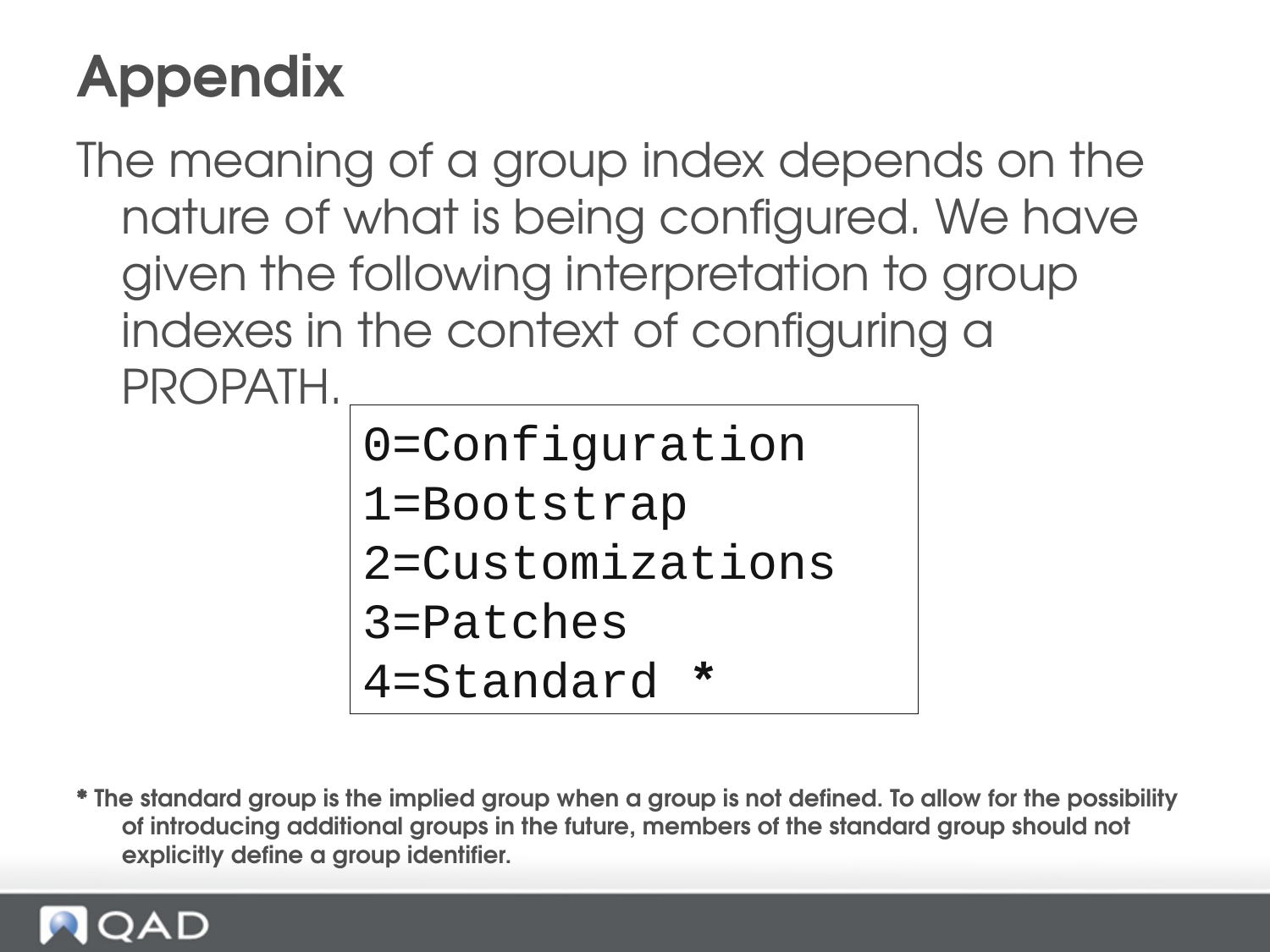

# Appendix
The meaning of a group index depends on the nature of what is being configured. We have given the following interpretation to group indexes in the context of configuring a PROPATH.

* The standard group is the implied group when a group is not defined. To allow for the possibility of introducing additional groups in the future, members of the standard group should not explicitly define a group identifier.
0=Configuration
1=Bootstrap
2=Customizations
3=Patches
4=Standard *